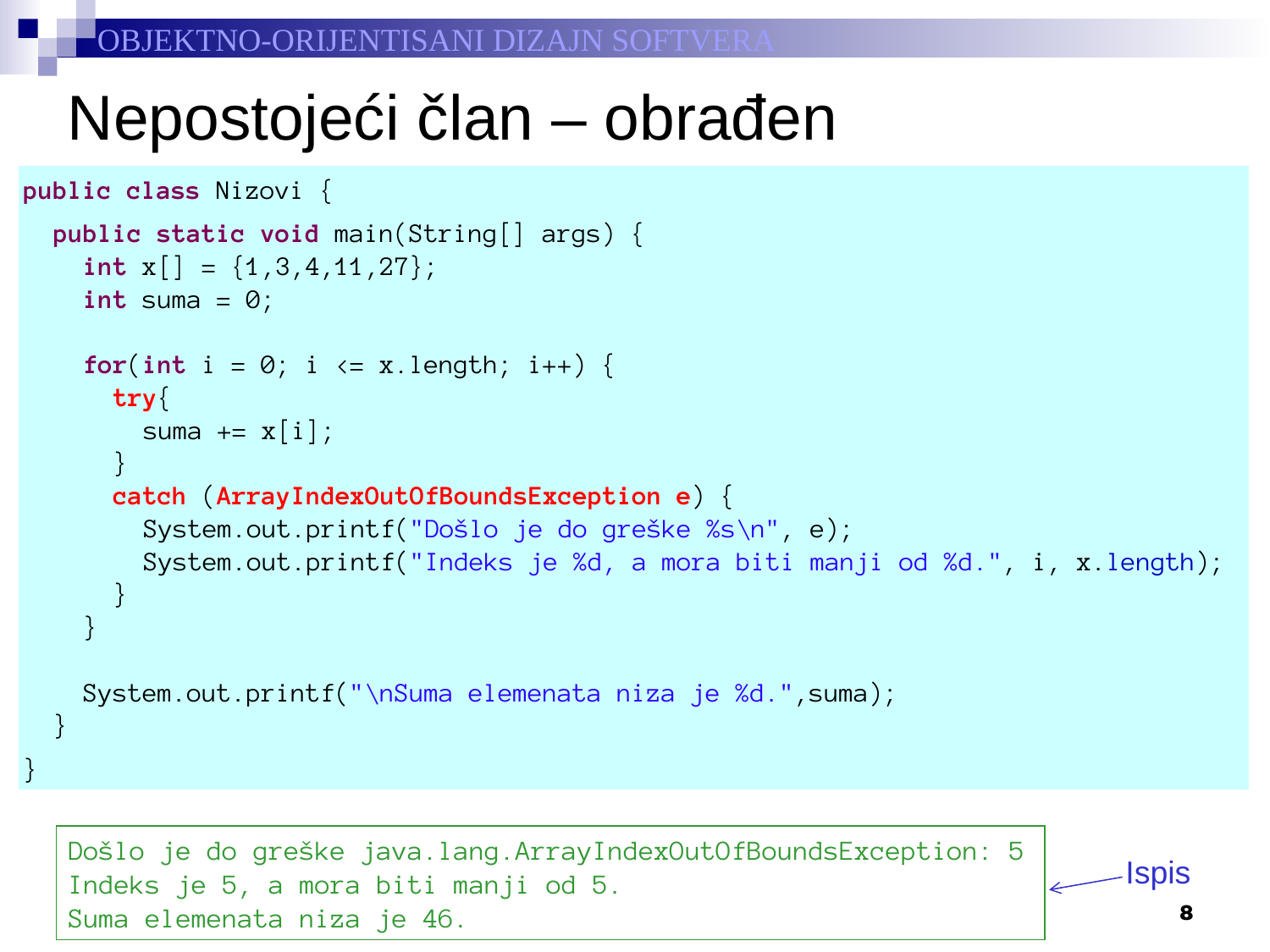

# Nepostojeći član – obrađen
public class Nizovi {
	public static void main(String[] args) {
		int x[] = {1,3,4,11,27};
		int suma = 0;

		for(int i = 0; i <= x.length; i++) {
			try{
				suma += x[i];
			}
			catch (ArrayIndexOutOfBoundsException e) {
				System.out.printf("Došlo je do greške %s\n", e);
				System.out.printf("Indeks je %d, a mora biti manji od %d.", i, x.length);
			}
		}

		System.out.printf("\nSuma elemenata niza je %d.",suma);
	}
}
Došlo je do greške java.lang.ArrayIndexOutOfBoundsException: 5
Indeks je 5, a mora biti manji od 5.
Suma elemenata niza je 46.
Ispis
8